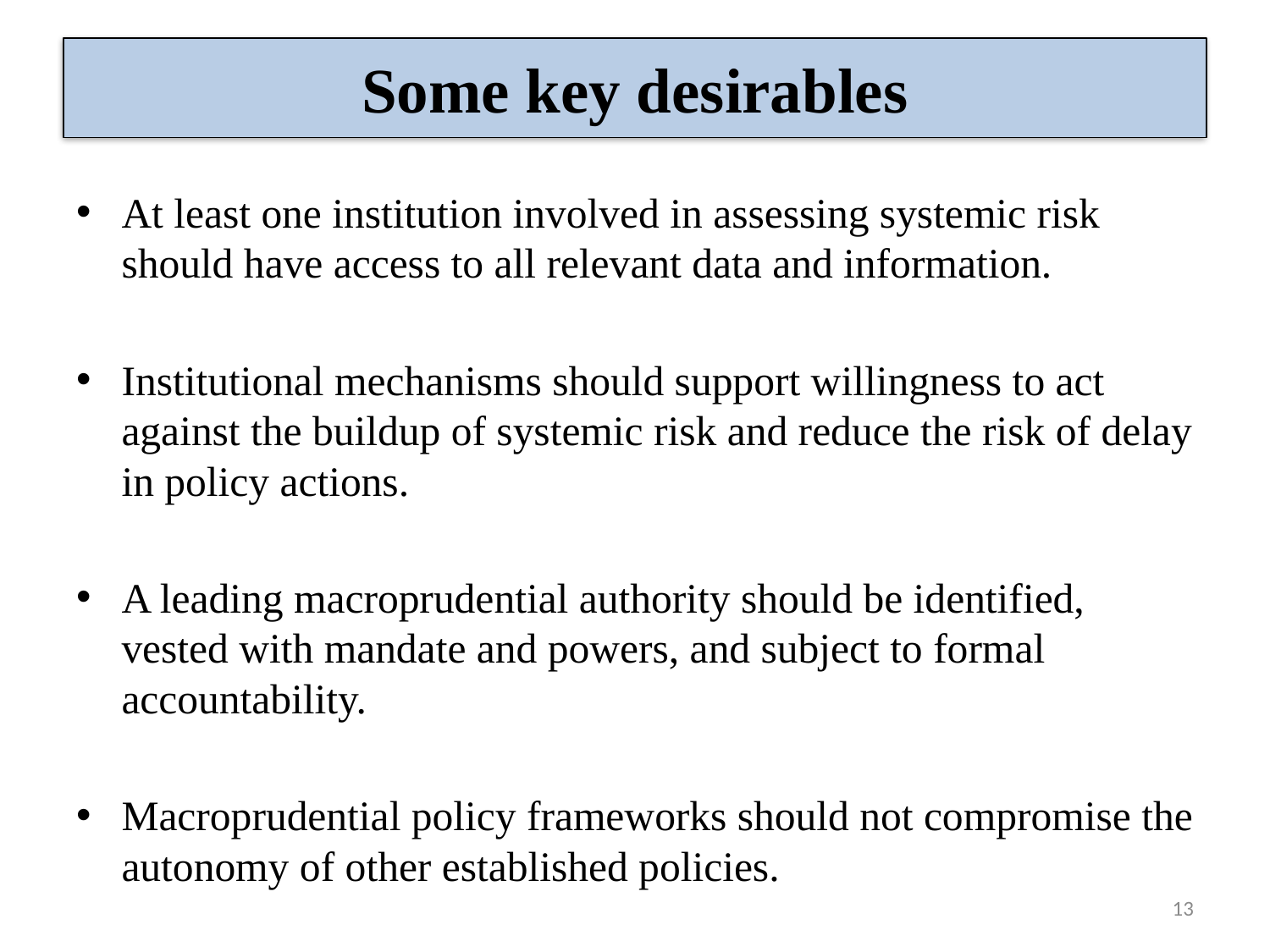

# Some key desirables
At least one institution involved in assessing systemic risk should have access to all relevant data and information.

Institutional mechanisms should support willingness to act against the buildup of systemic risk and reduce the risk of delay in policy actions.

A leading macroprudential authority should be identified, vested with mandate and powers, and subject to formal accountability.

Macroprudential policy frameworks should not compromise the autonomy of other established policies.

13